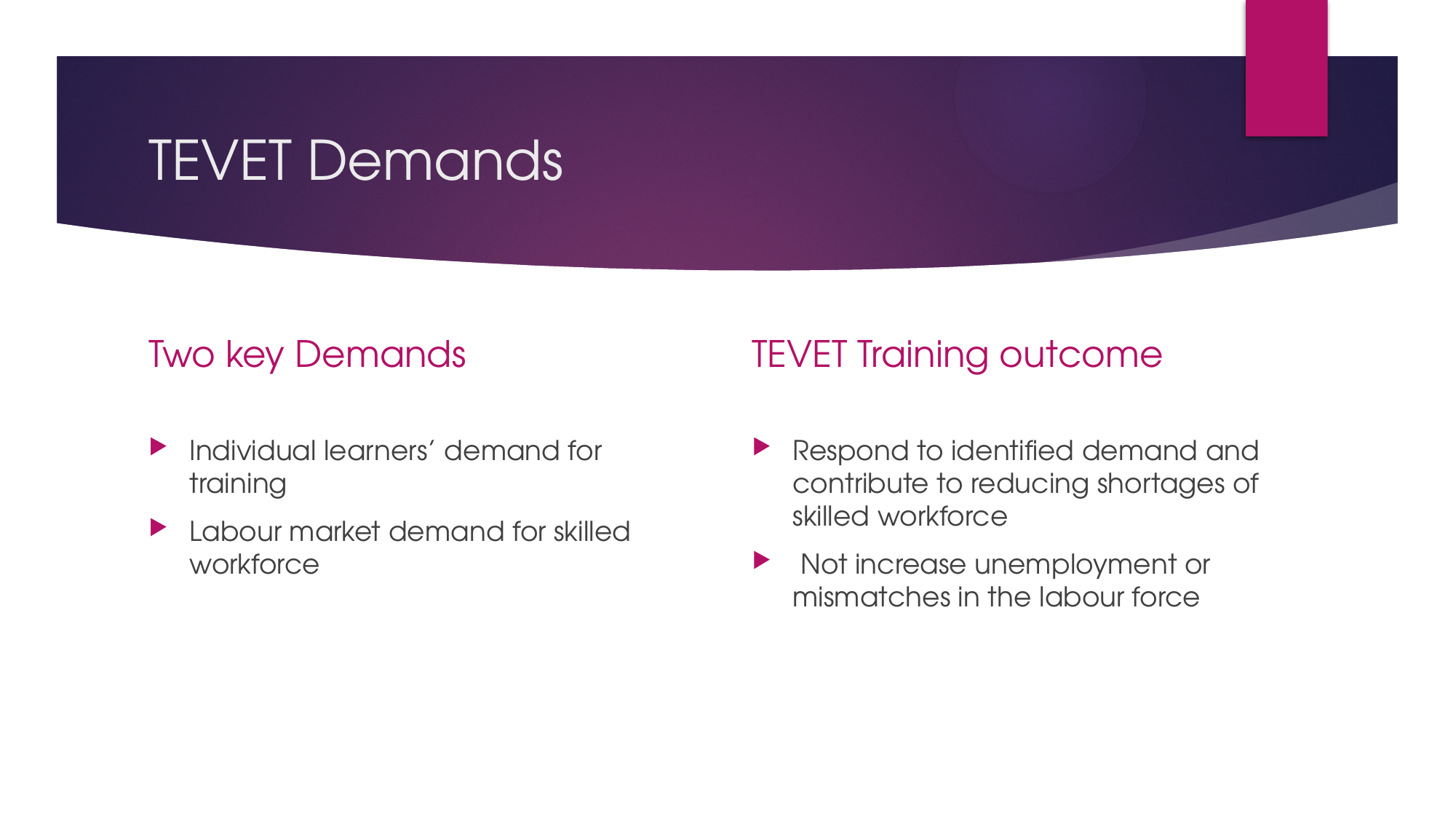

# TEVET Demands
Two key Demands
TEVET Training outcome

Individual learners’ demand for training
Labour market demand for skilled workforce

Respond to identified demand and contribute to reducing shortages of skilled workforce
 Not increase unemployment or mismatches in the labour force